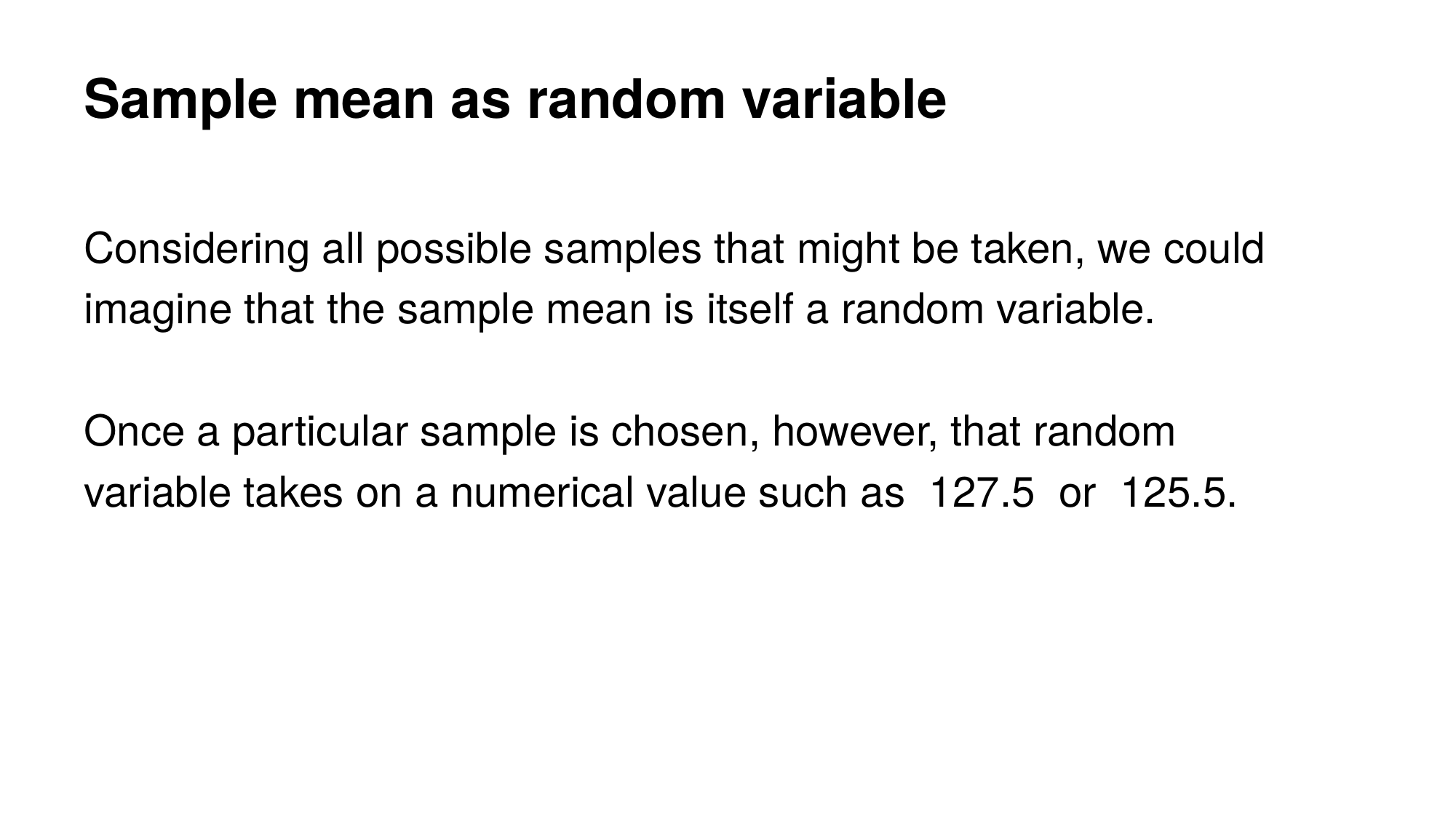

# Sample mean as random variable
Considering all possible samples that might be taken, we could imagine that the sample mean is itself a random variable.

Once a particular sample is chosen, however, that random variable takes on a numerical value such as  127.5  or  125.5.